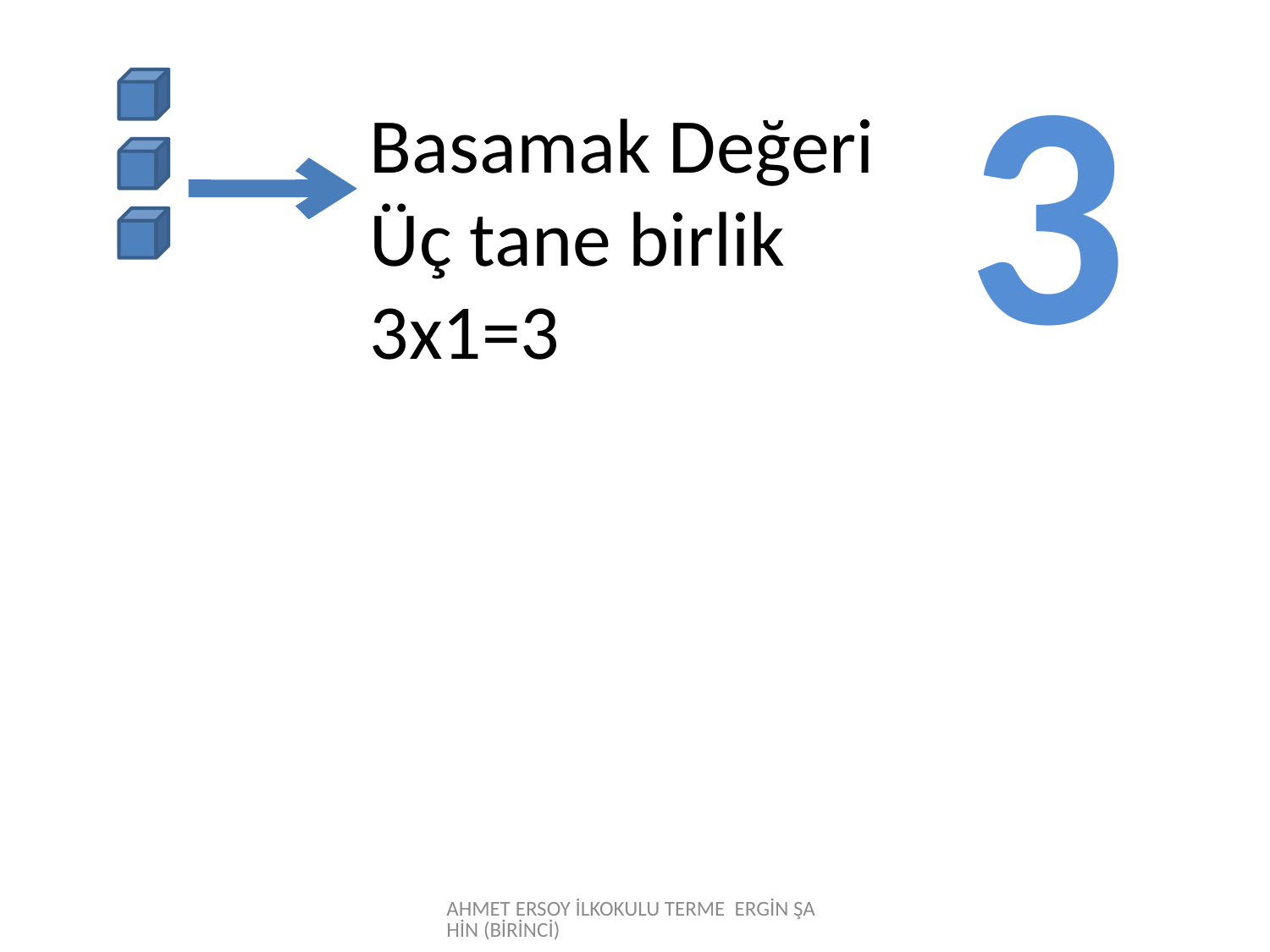

3

Basamak Değeri
Üç tane birlik
3x1=3

AHMET ERSOY İLKOKULU TERME  ERGİN ŞAHİN (BİRİNCİ)